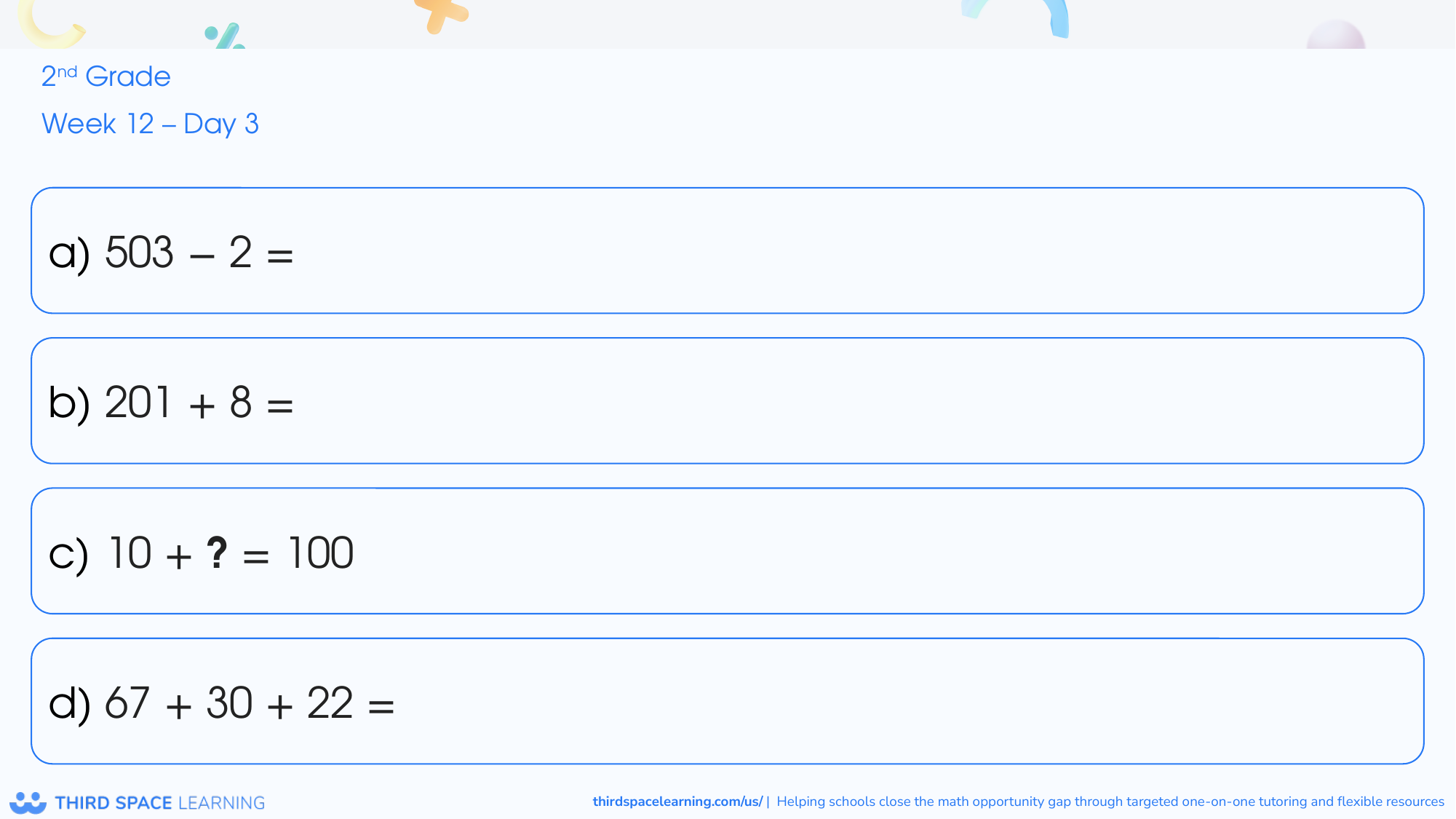

2nd Grade
Week 12 – Day 3
503 − 2 =
201 + 8 =
10 + ? = 100
67 + 30 + 22 =